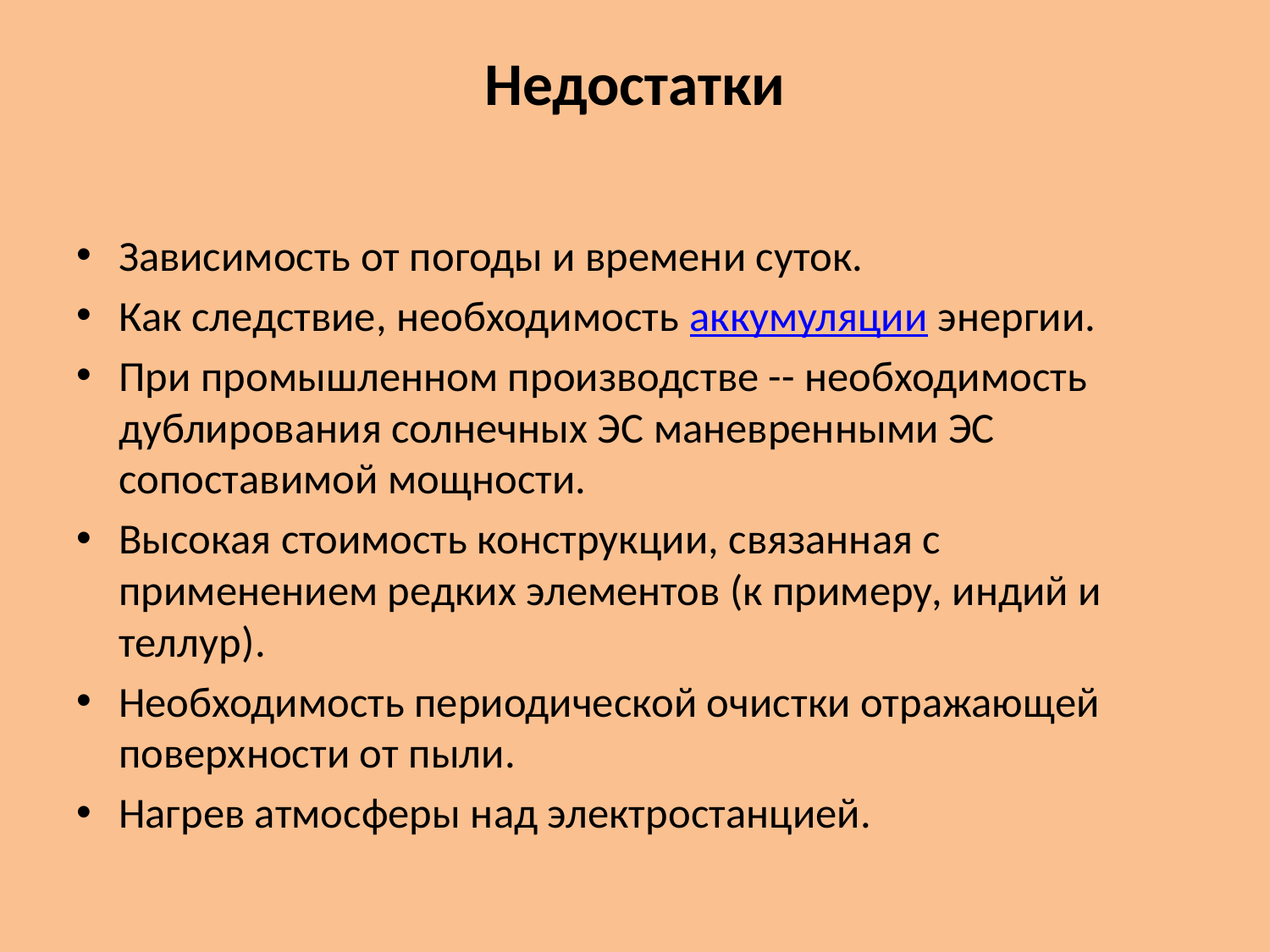

# Недостатки
Зависимость от погоды и времени суток.
Как следствие, необходимость аккумуляции энергии.
При промышленном производстве -- необходимость дублирования солнечных ЭС маневренными ЭС сопоставимой мощности.
Высокая стоимость конструкции, связанная с применением редких элементов (к примеру, индий и теллур).
Необходимость периодической очистки отражающей поверхности от пыли.
Нагрев атмосферы над электростанцией.